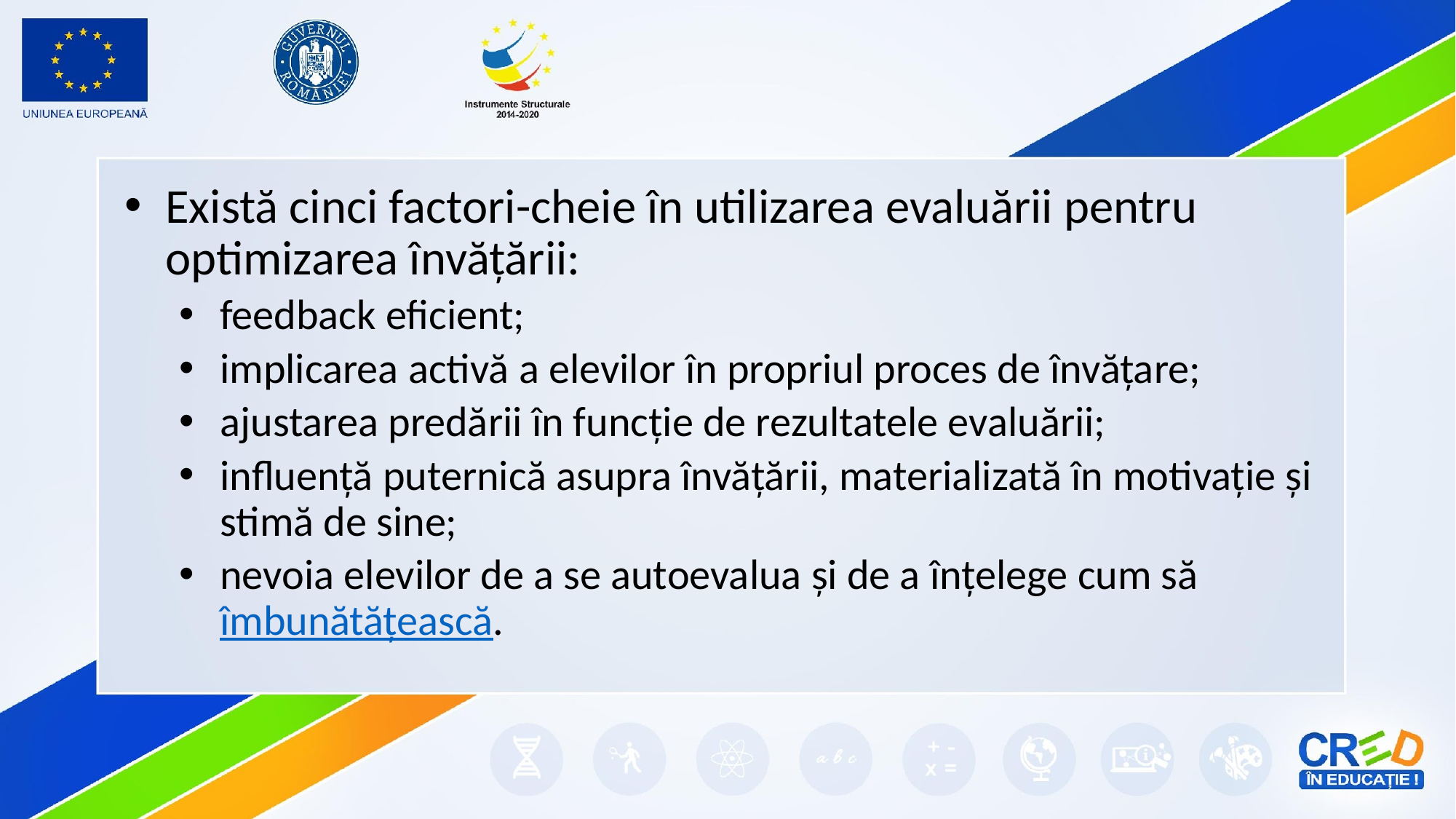

Există cinci factori-cheie în utilizarea evaluării pentru optimizarea învățării:
feedback eficient;
implicarea activă a elevilor în propriul proces de învățare;
ajustarea predării în funcție de rezultatele evaluării;
influență puternică asupra învățării, materializată în motivație și stimă de sine;
nevoia elevilor de a se autoevalua și de a înțelege cum să îmbunătățească.